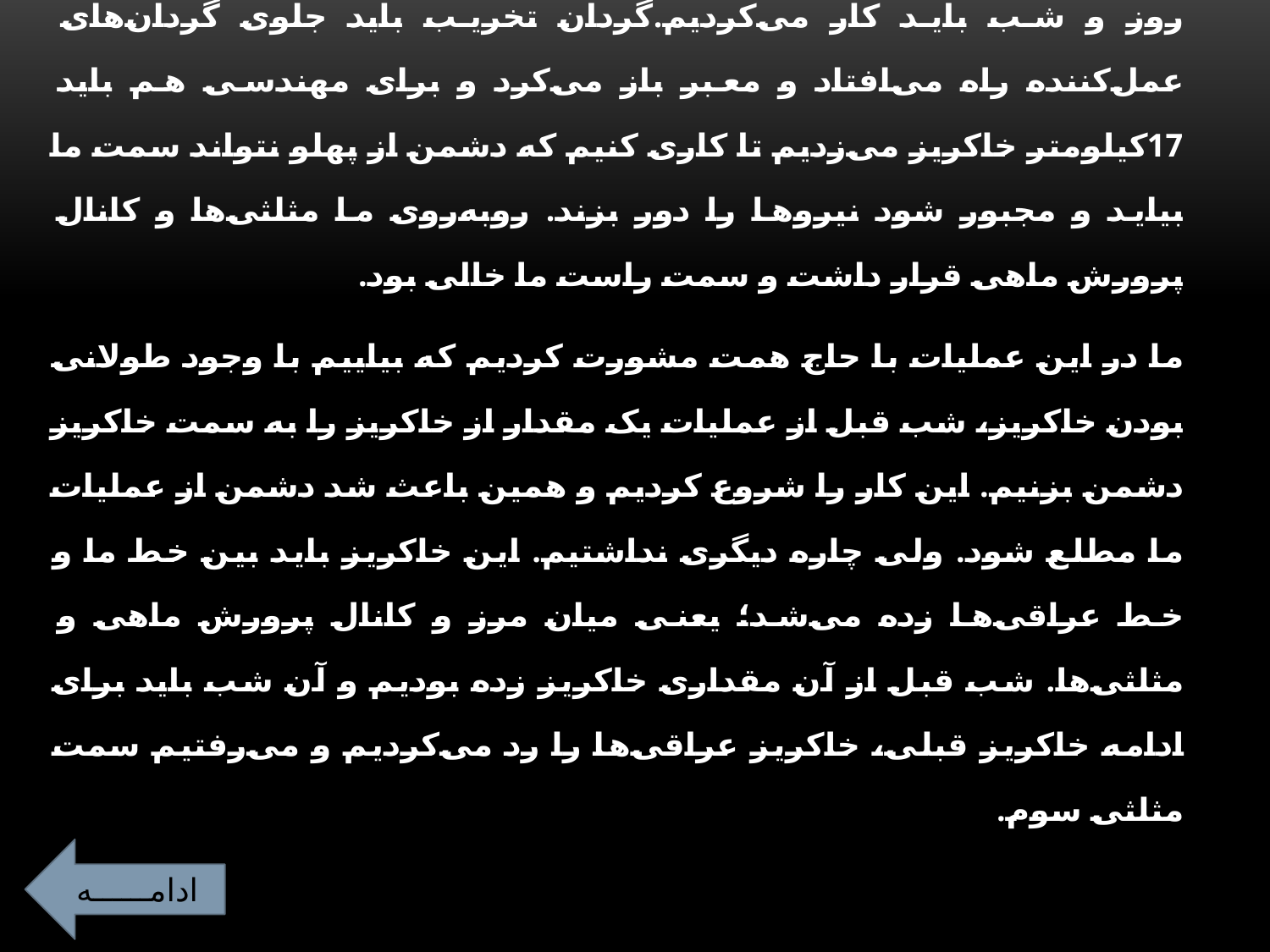

مرحله دوم عملیات رمضان که شد، ما نبودیم. یعنی تیپ در سوریه و لبنان بود. وقتی برگشتیم، شهید همت مسوولیت تیم را برعهده گرفت. من در مرحلة پنجم عملیات مسوولیت مهندسی رزمی را بر عهده داشتم و مسوولیت گردان تخریب هم به عهده من بود. ماموریت ما جوری بود که روز و شب باید کار می‌کردیم.گردان تخریب باید جلوی گردان‌های عمل‌کننده راه می‌افتاد و معبر باز می‌کرد و برای مهندسی هم باید 17کیلومتر خاکریز می‌زدیم تا کاری کنیم که دشمن از پهلو نتواند سمت ما بیاید و مجبور شود نیرو‌ها را دور بزند. روبه‌روی ما مثلثی‌ها و کانال پرورش ماهی قرار داشت و سمت راست ما خالی بود.
ما در این عملیات با حاج همت مشورت کردیم که بیاییم با وجود طولانی بودن خاکریز، شب قبل از عملیات یک مقدار از خاکریز را به سمت خاکریز دشمن بزنیم. این کار را شروع کردیم و همین باعث شد دشمن از عملیات ما مطلع شود. ولی چاره دیگری نداشتیم. این خاکریز باید بین خط ما و خط عراقی‌ها زده می‌شد؛ یعنی میان مرز و کانال پرورش ماهی و مثلثی‌ها. شب قبل از آن مقداری خاکریز زده بودیم و آن شب باید برای ادامه خاکریز قبلی، خاکریز عراقی‌ها را رد می‌کردیم و می‌رفتیم سمت مثلثی سوم.
ادامــــــه